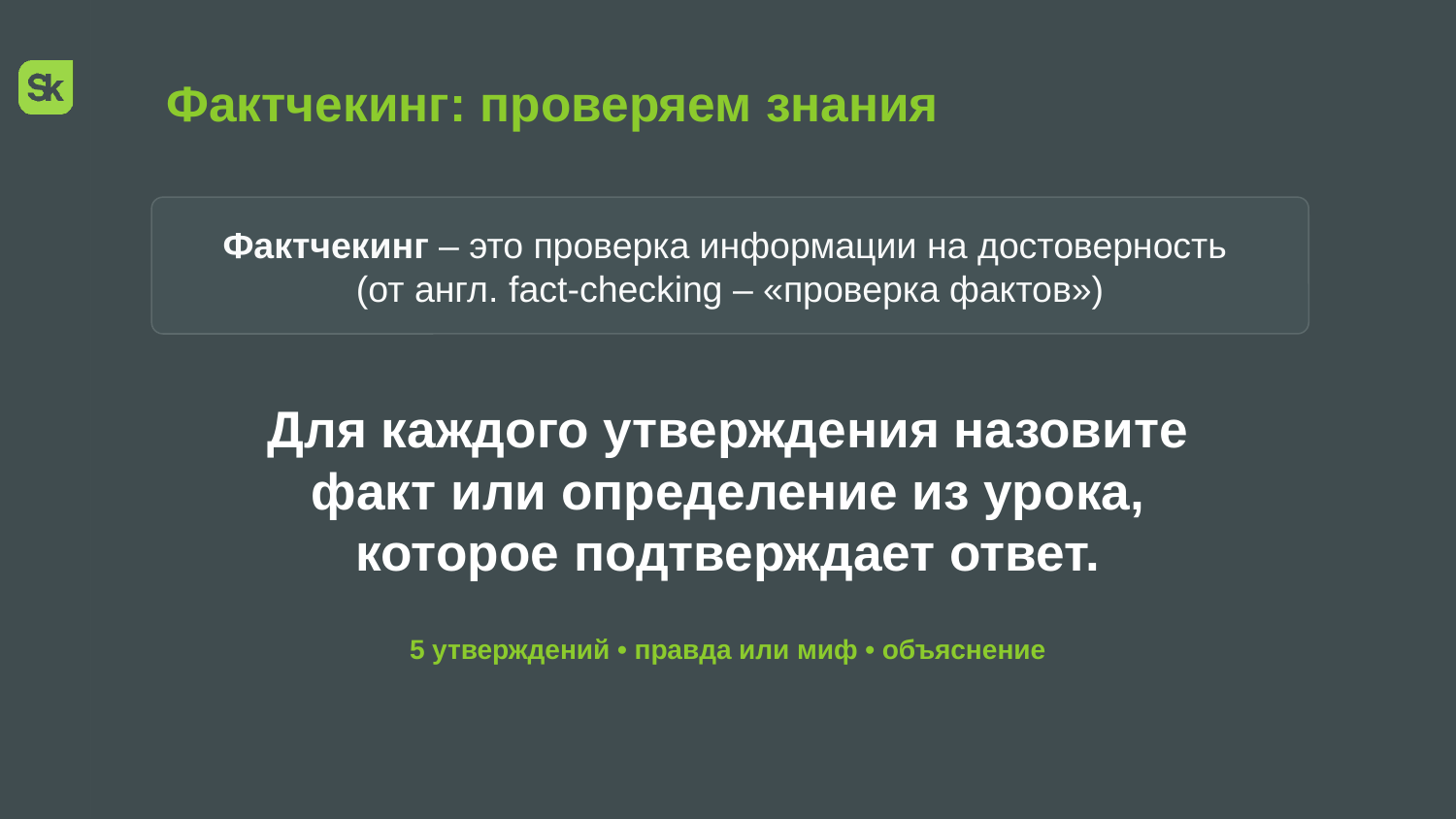

Фактчекинг: проверяем знания
Фактчекинг – это проверка информации на достоверность
(от англ. fact-checking – «проверка фактов»)
Для каждого утверждения назовите факт или определение из урока, которое подтверждает ответ.
5 утверждений • правда или миф • объяснение